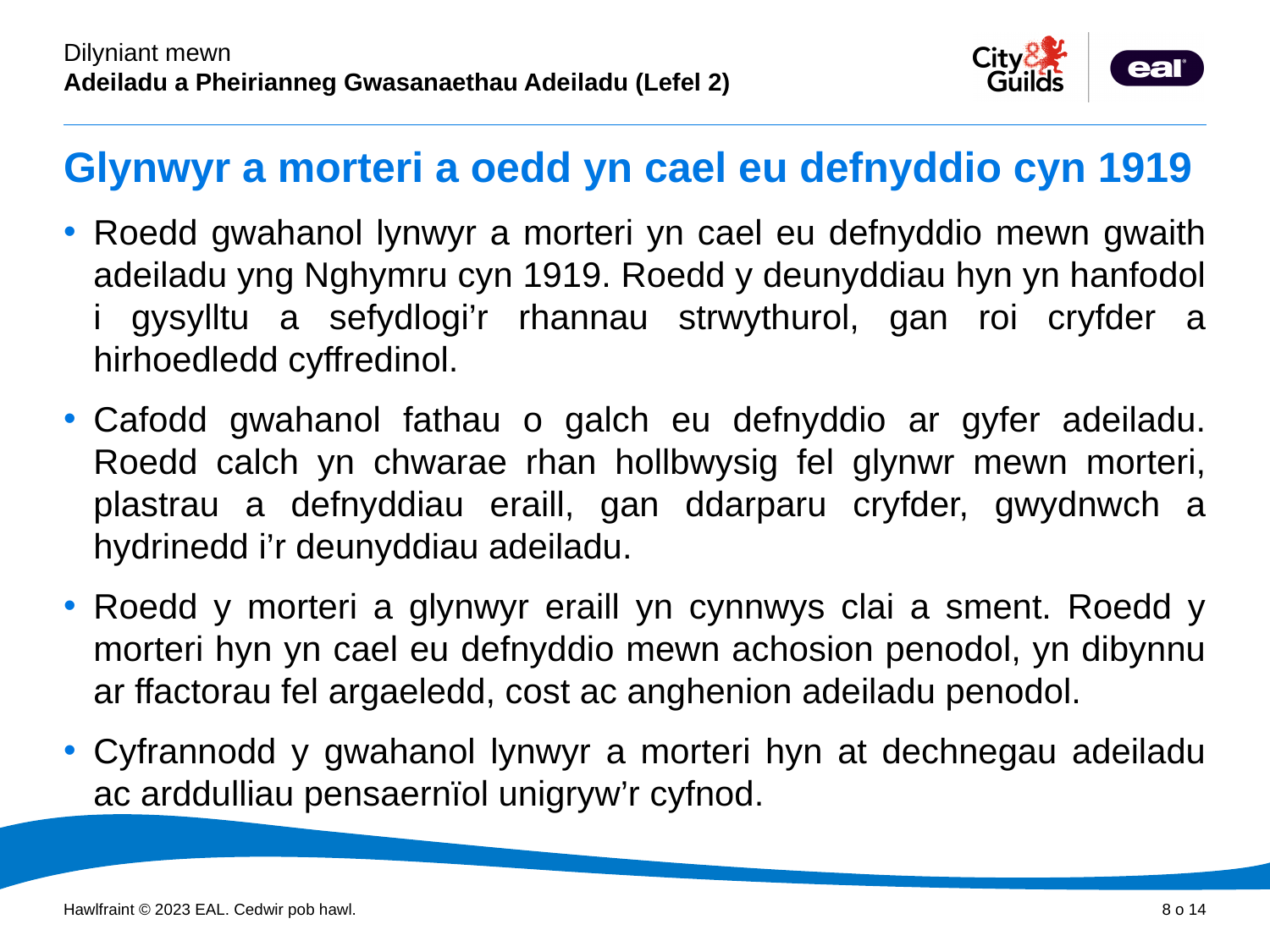

Glynwyr a morteri a oedd yn cael eu defnyddio cyn 1919
Roedd gwahanol lynwyr a morteri yn cael eu defnyddio mewn gwaith adeiladu yng Nghymru cyn 1919. Roedd y deunyddiau hyn yn hanfodol i gysylltu a sefydlogi’r rhannau strwythurol, gan roi cryfder a hirhoedledd cyffredinol.
Cafodd gwahanol fathau o galch eu defnyddio ar gyfer adeiladu. Roedd calch yn chwarae rhan hollbwysig fel glynwr mewn morteri, plastrau a defnyddiau eraill, gan ddarparu cryfder, gwydnwch a hydrinedd i’r deunyddiau adeiladu.
Roedd y morteri a glynwyr eraill yn cynnwys clai a sment. Roedd y morteri hyn yn cael eu defnyddio mewn achosion penodol, yn dibynnu ar ffactorau fel argaeledd, cost ac anghenion adeiladu penodol.
Cyfrannodd y gwahanol lynwyr a morteri hyn at dechnegau adeiladu ac arddulliau pensaernïol unigryw’r cyfnod.